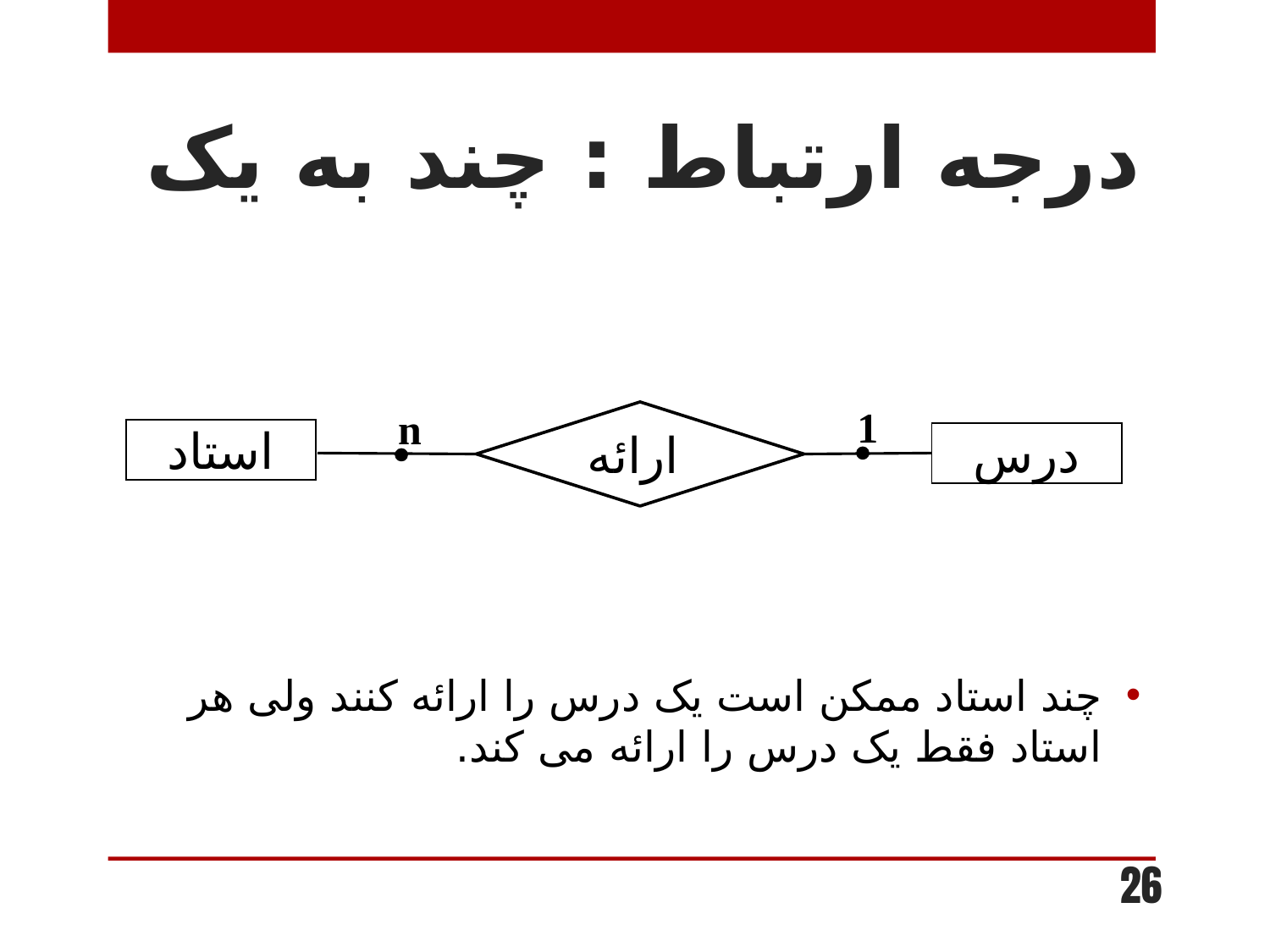

# درجه ارتباط : چند به یک
1
n
اارائه
استاد
درس

چند استاد ممکن است یک درس را ارائه کنند ولی هر استاد فقط یک درس را ارائه می کند.
26